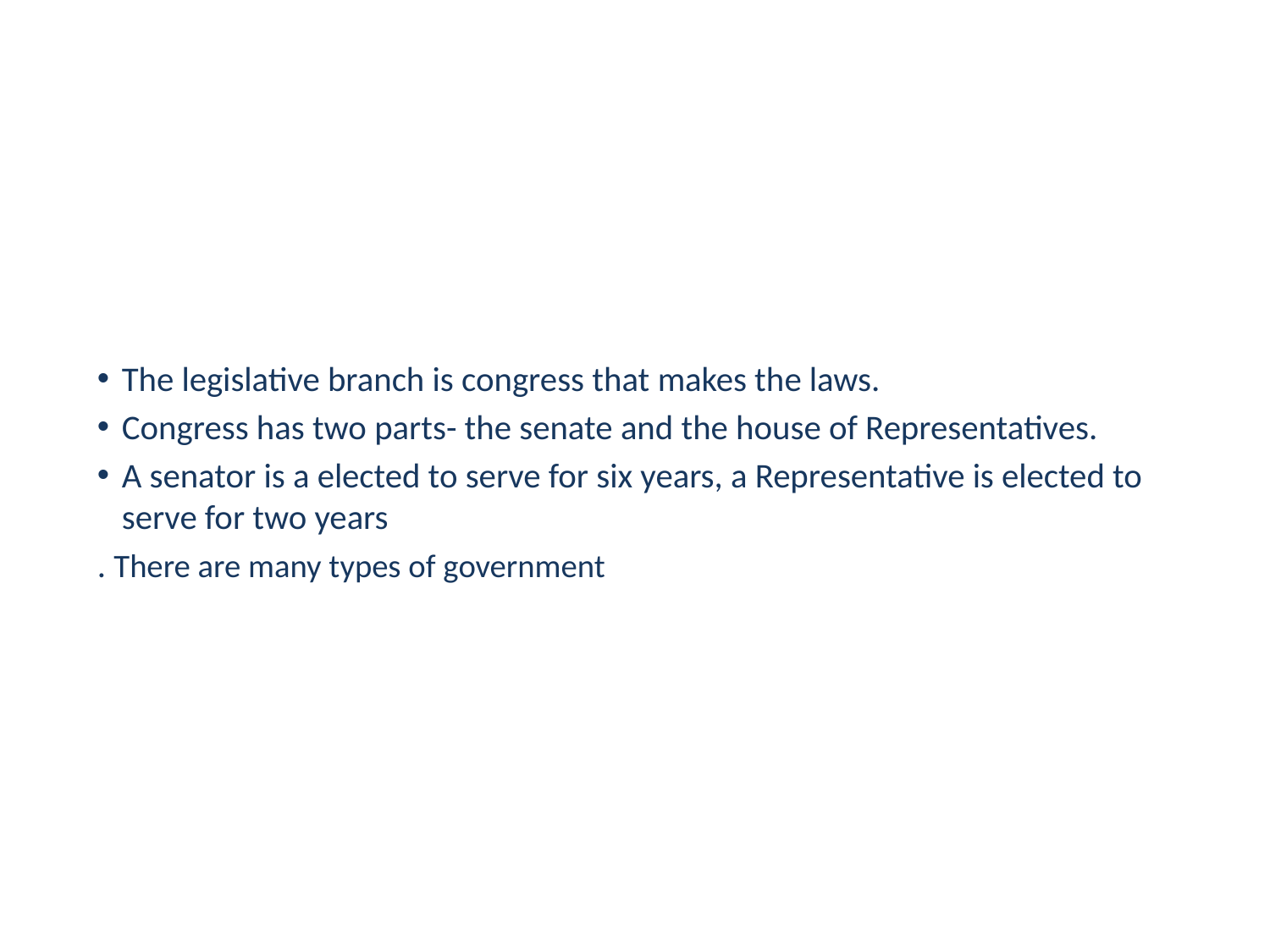

#
The legislative branch is congress that makes the laws.
Congress has two parts- the senate and the house of Representatives.
A senator is a elected to serve for six years, a Representative is elected to serve for two years
. There are many types of government